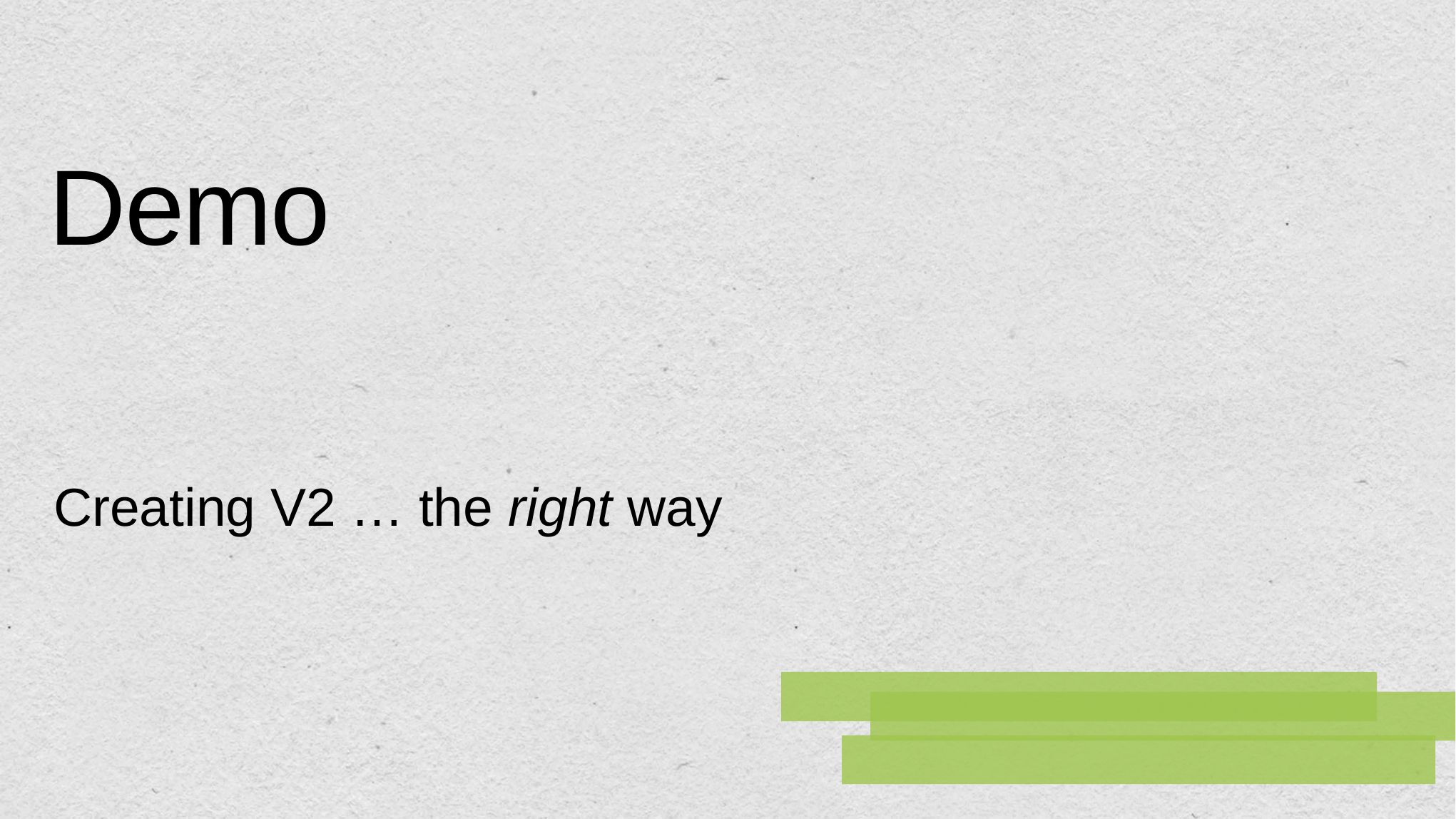

# Demo
Creating V2 … the right way